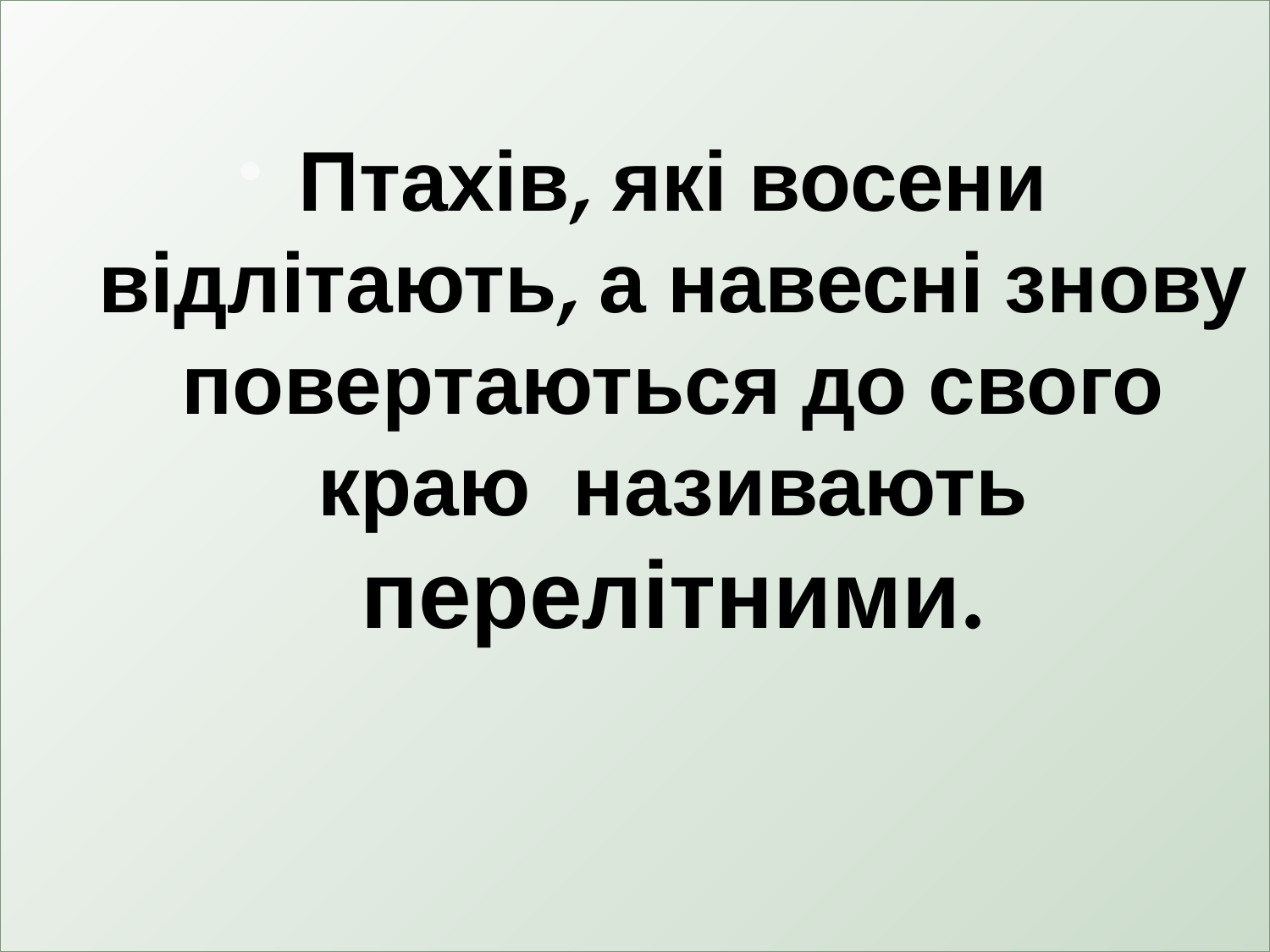

Птахів, які восени відлітають, а навесні знову повертаються до свого краю  називають перелітними.